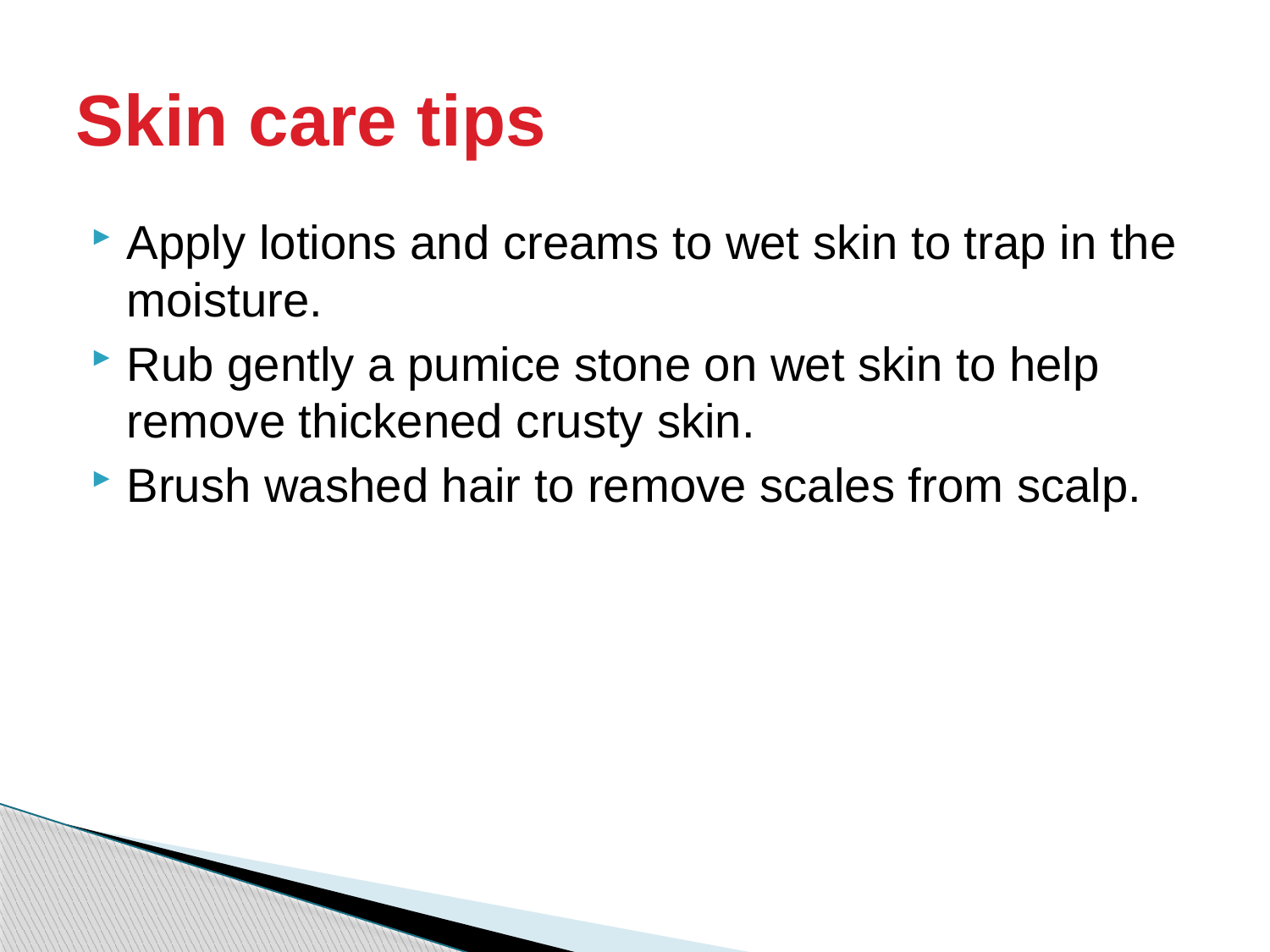

# Skin care tips
Apply lotions and creams to wet skin to trap in the moisture.
Rub gently a pumice stone on wet skin to help remove thickened crusty skin.
Brush washed hair to remove scales from scalp.